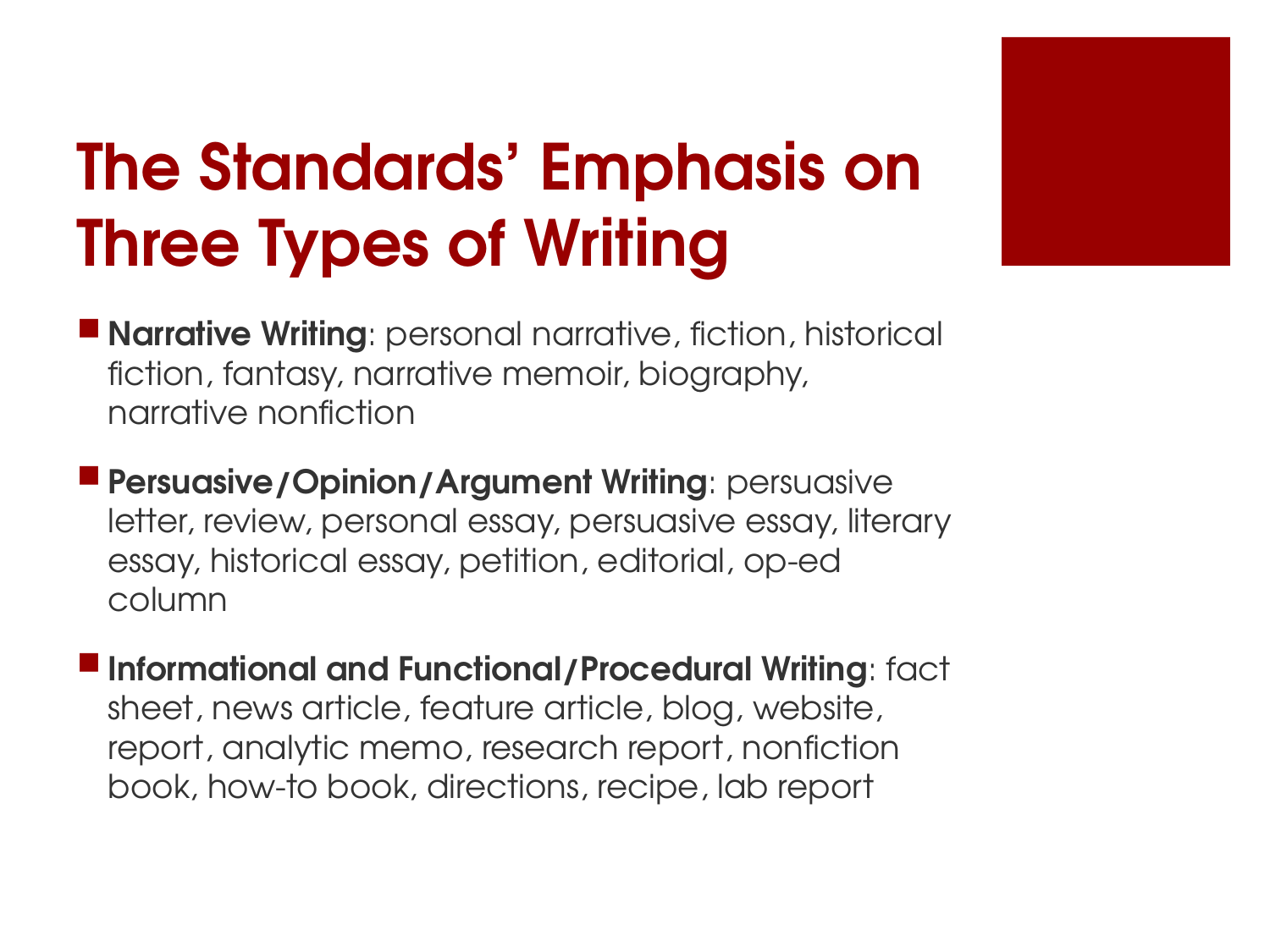

# The Standards’ Emphasis on Three Types of Writing
Narrative Writing: personal narrative, fiction, historical fiction, fantasy, narrative memoir, biography, narrative nonfiction
Persuasive/Opinion/Argument Writing: persuasive letter, review, personal essay, persuasive essay, literary essay, historical essay, petition, editorial, op-ed column
Informational and Functional/Procedural Writing: fact sheet, news article, feature article, blog, website, report, analytic memo, research report, nonfiction book, how-to book, directions, recipe, lab report